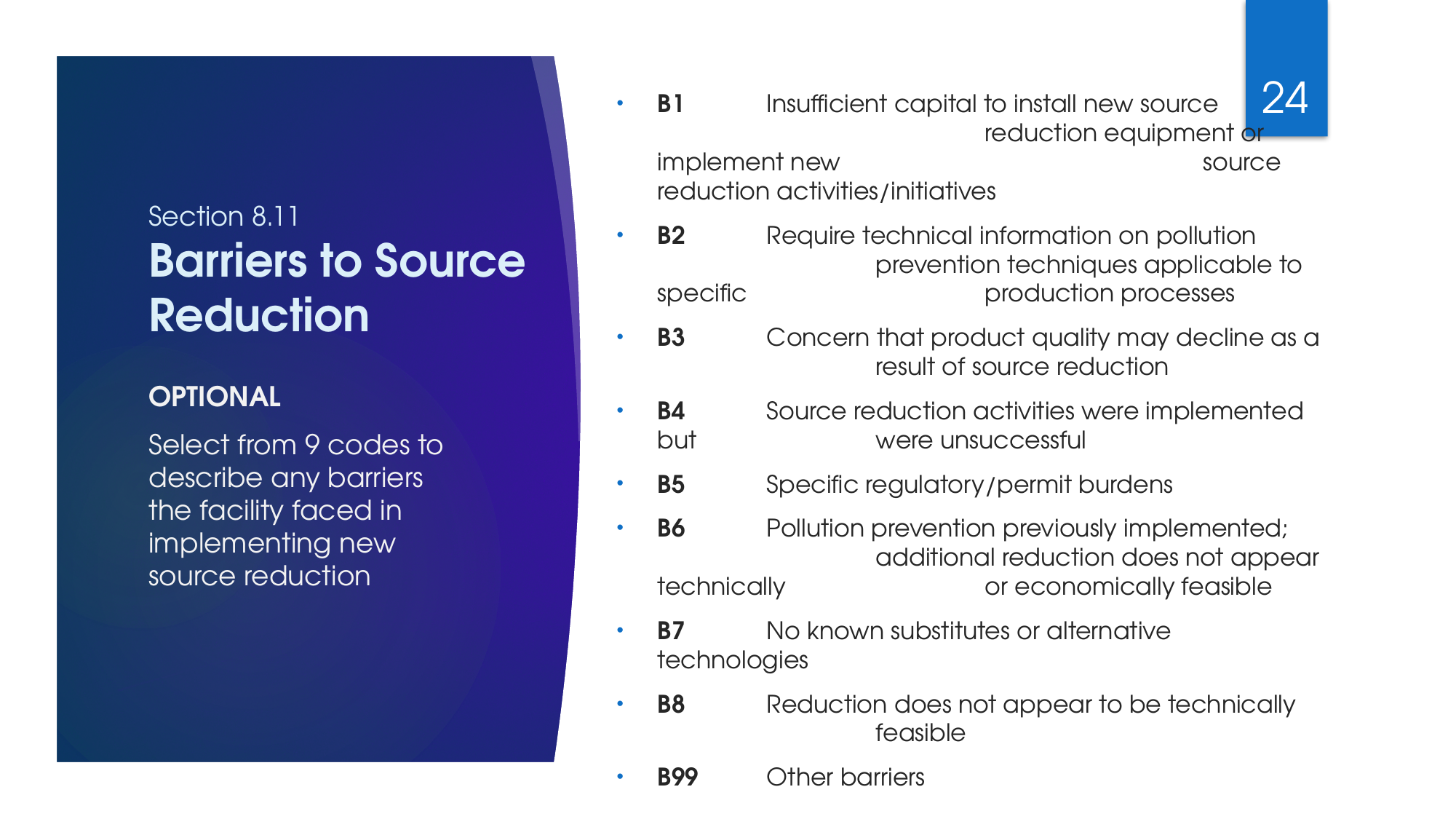

24
B1	Insufficient capital to install new source 				reduction equipment or implement new 				source reduction activities/initiatives
B2	Require technical information on pollution 			prevention techniques applicable to specific 			production processes
B3	Concern that product quality may decline as a 		result of source reduction
B4	Source reduction activities were implemented but 		were unsuccessful
B5	Specific regulatory/permit burdens
B6	Pollution prevention previously implemented; 			additional reduction does not appear technically 		or economically feasible
B7	No known substitutes or alternative technologies
B8	Reduction does not appear to be technically 			feasible
B99	Other barriers
# Section 8.11 Barriers to Source Reduction
OPTIONAL
Select from 9 codes to describe any barriers the facility faced in implementing new source reduction